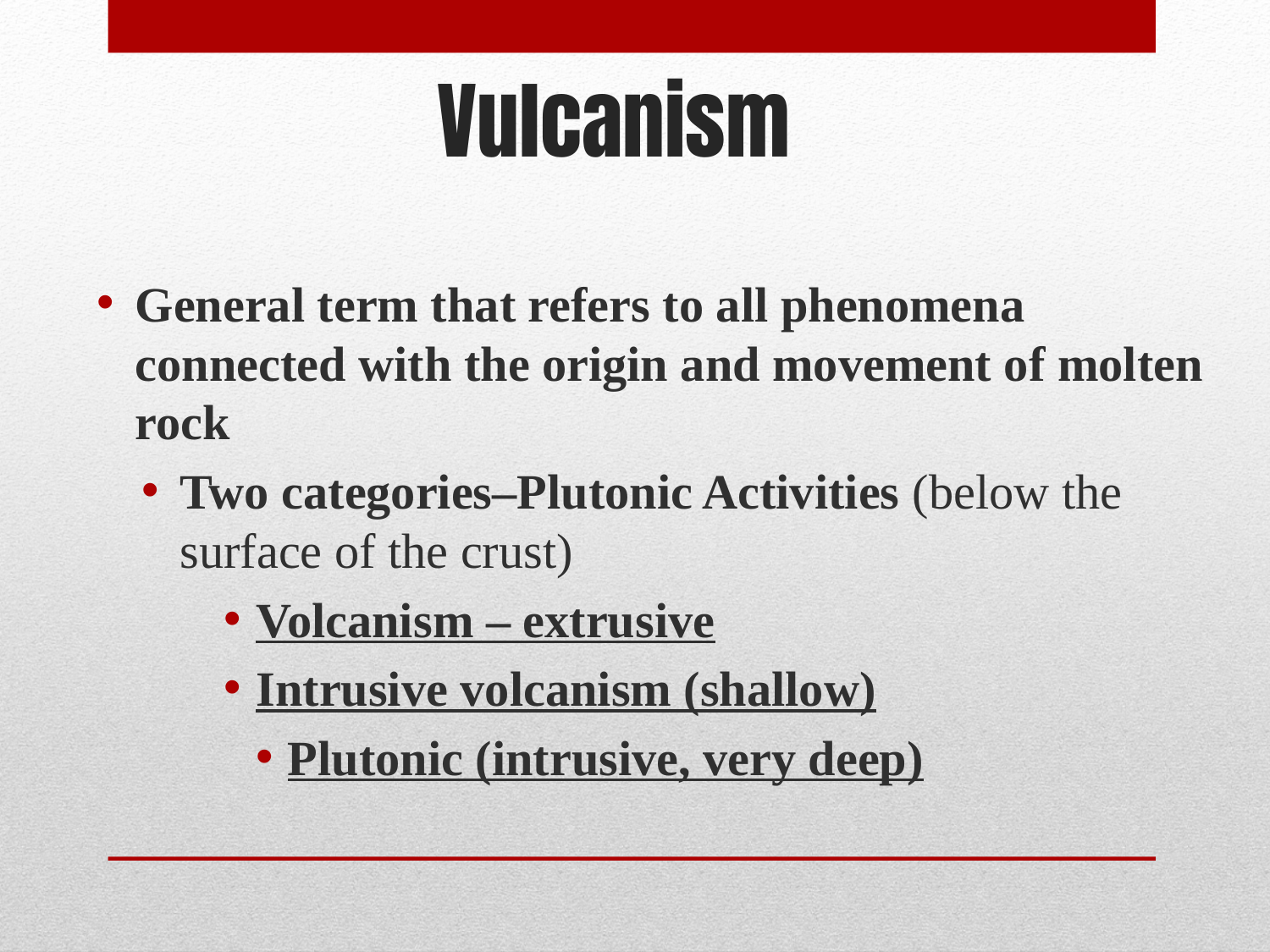

# Vulcanism
General term that refers to all phenomena connected with the origin and movement of molten rock
Two categories–Plutonic Activities (below the surface of the crust)
Volcanism – extrusive
Intrusive volcanism (shallow)
Plutonic (intrusive, very deep)